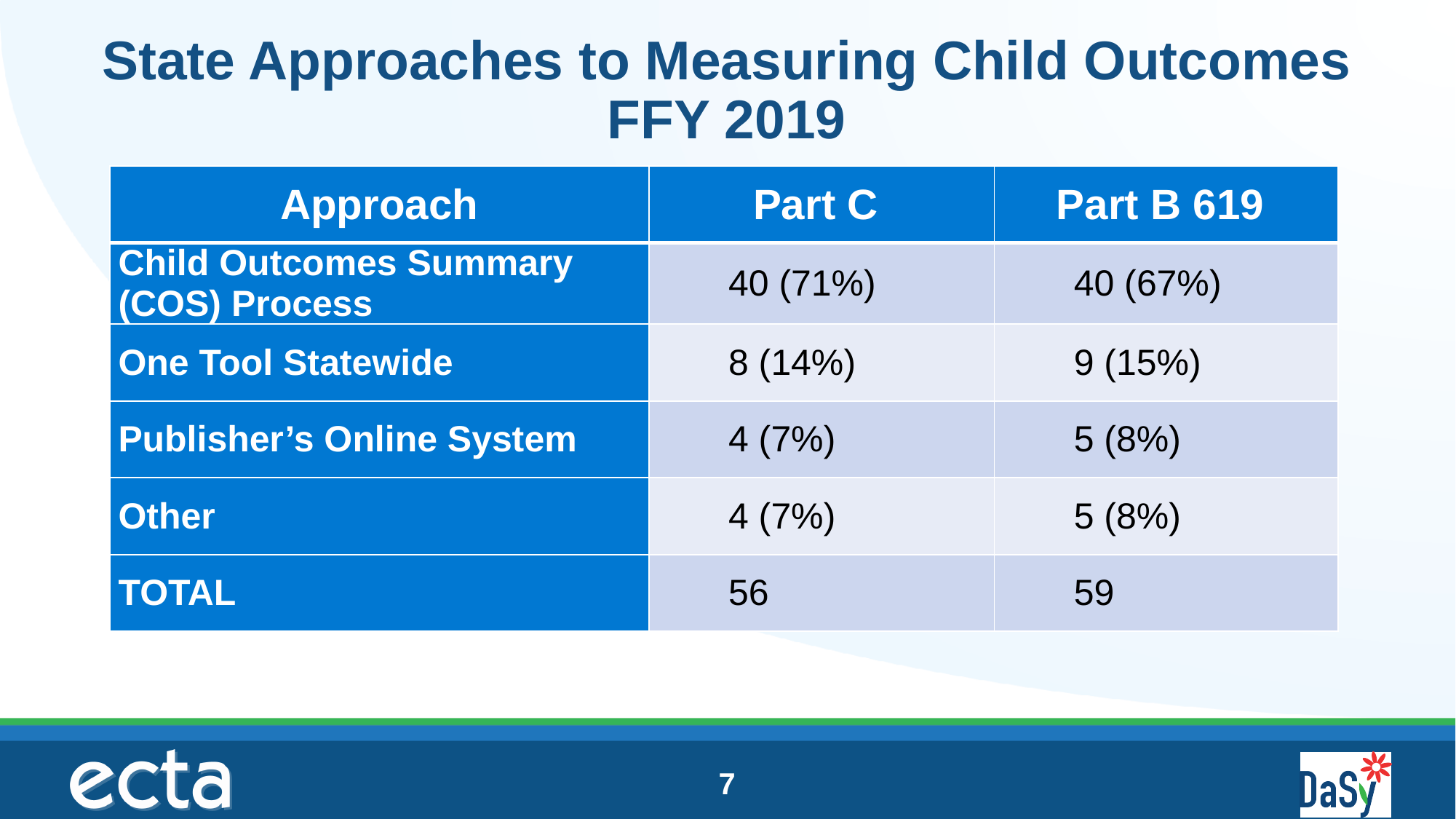

# State Approaches to Measuring Child Outcomes FFY 2019
| Approach | Part C | Part B 619 |
| --- | --- | --- |
| Child Outcomes Summary (COS) Process | 40 (71%) | 40 (67%) |
| One Tool Statewide | 8 (14%) | 9 (15%) |
| Publisher’s Online System | 4 (7%) | 5 (8%) |
| Other | 4 (7%) | 5 (8%) |
| TOTAL | 56 | 59 |
7